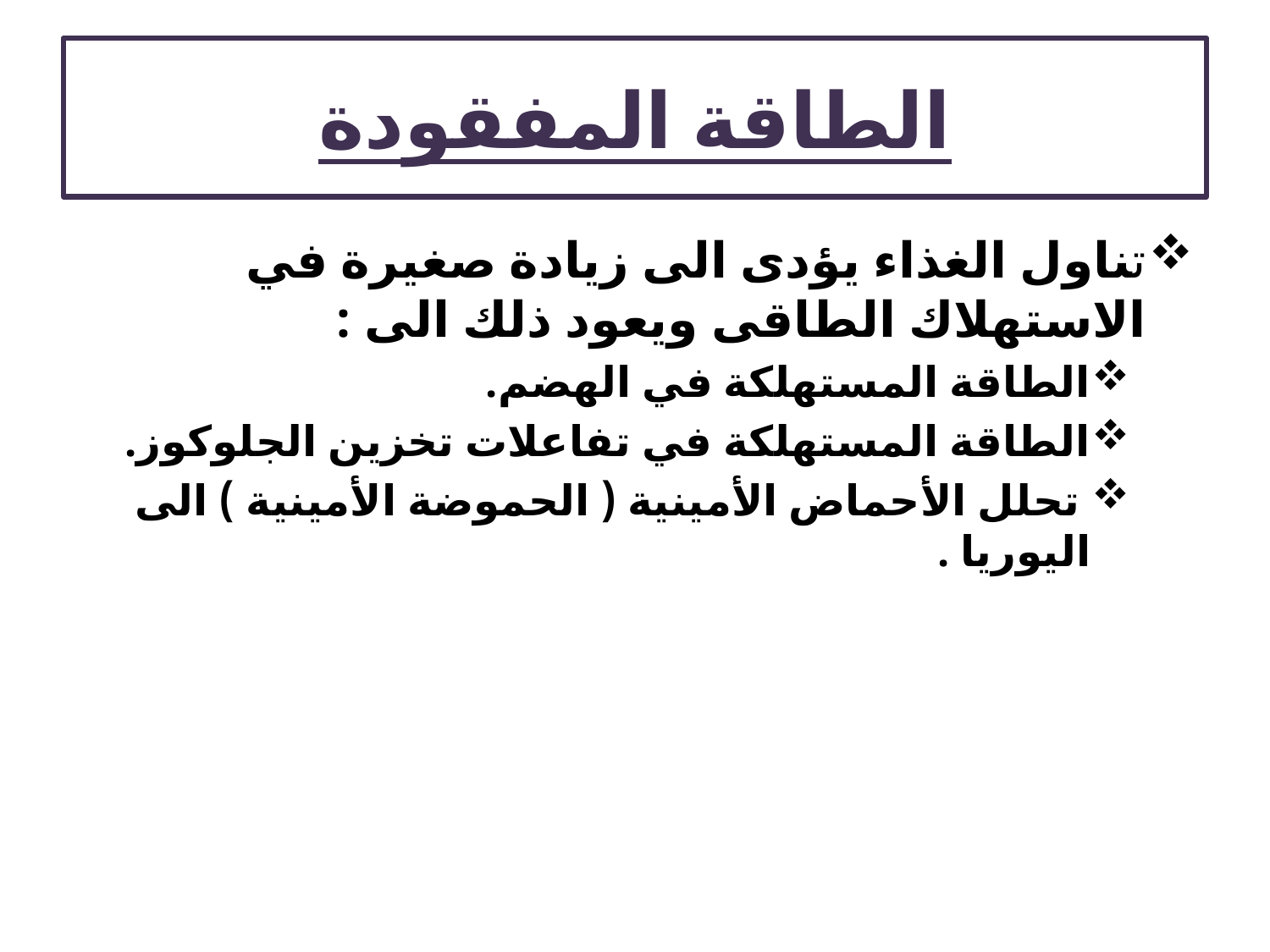

# الطاقة المفقودة
تناول الغذاء يؤدى الى زيادة صغيرة في الاستهلاك الطاقى ويعود ذلك الى :
الطاقة المستهلكة في الهضم.
الطاقة المستهلكة في تفاعلات تخزين الجلوكوز.
 تحلل الأحماض الأمينية ( الحموضة الأمينية ) الى اليوريا .